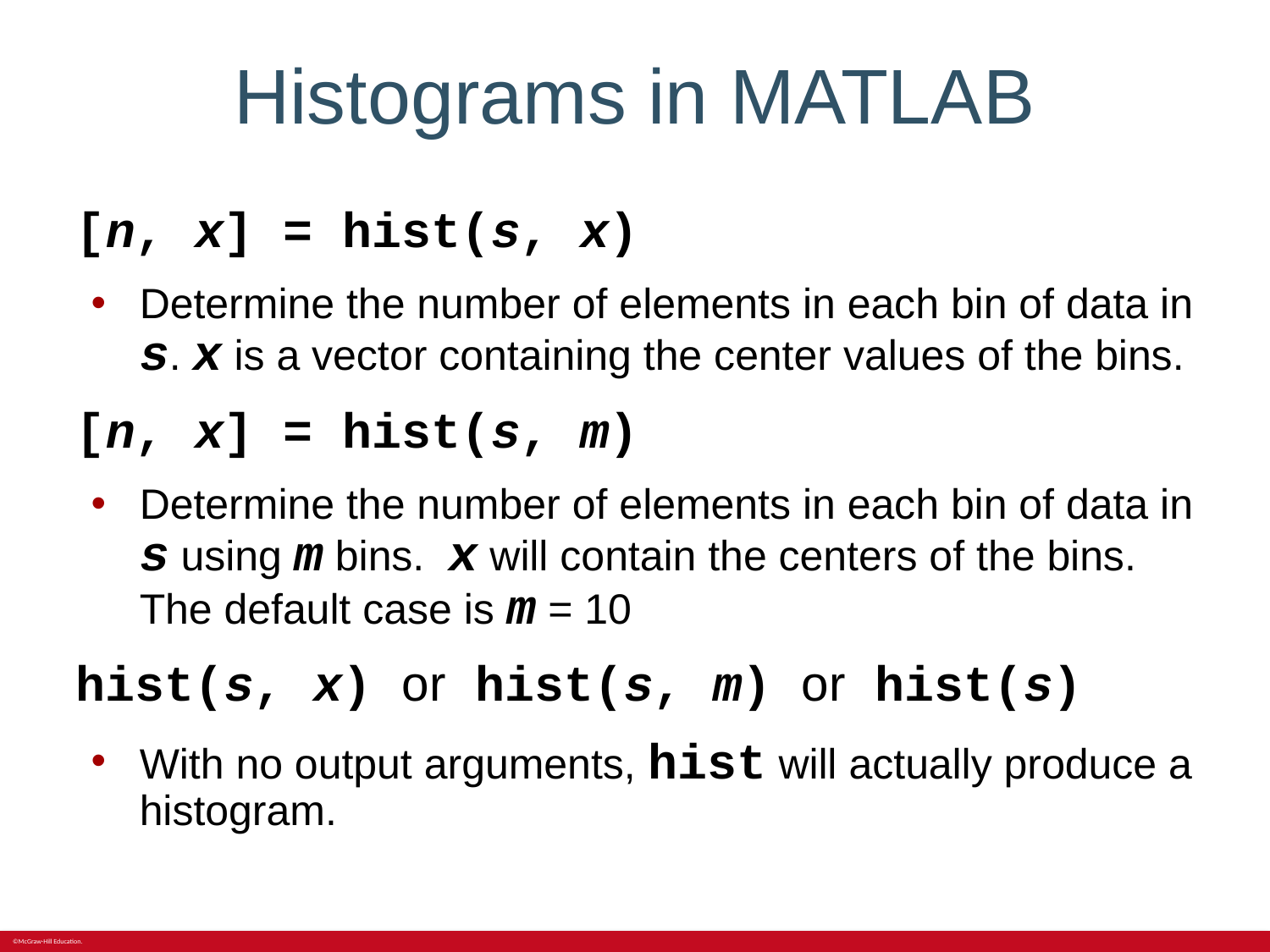

# Histograms in MATLAB
[n, x] = hist(s, x)
Determine the number of elements in each bin of data in s. x is a vector containing the center values of the bins.
[n, x] = hist(s, m)
Determine the number of elements in each bin of data in s using m bins.  x will contain the centers of the bins.  The default case is m = 10
hist(s, x) or hist(s, m) or hist(s)
With no output arguments, hist will actually produce a histogram.